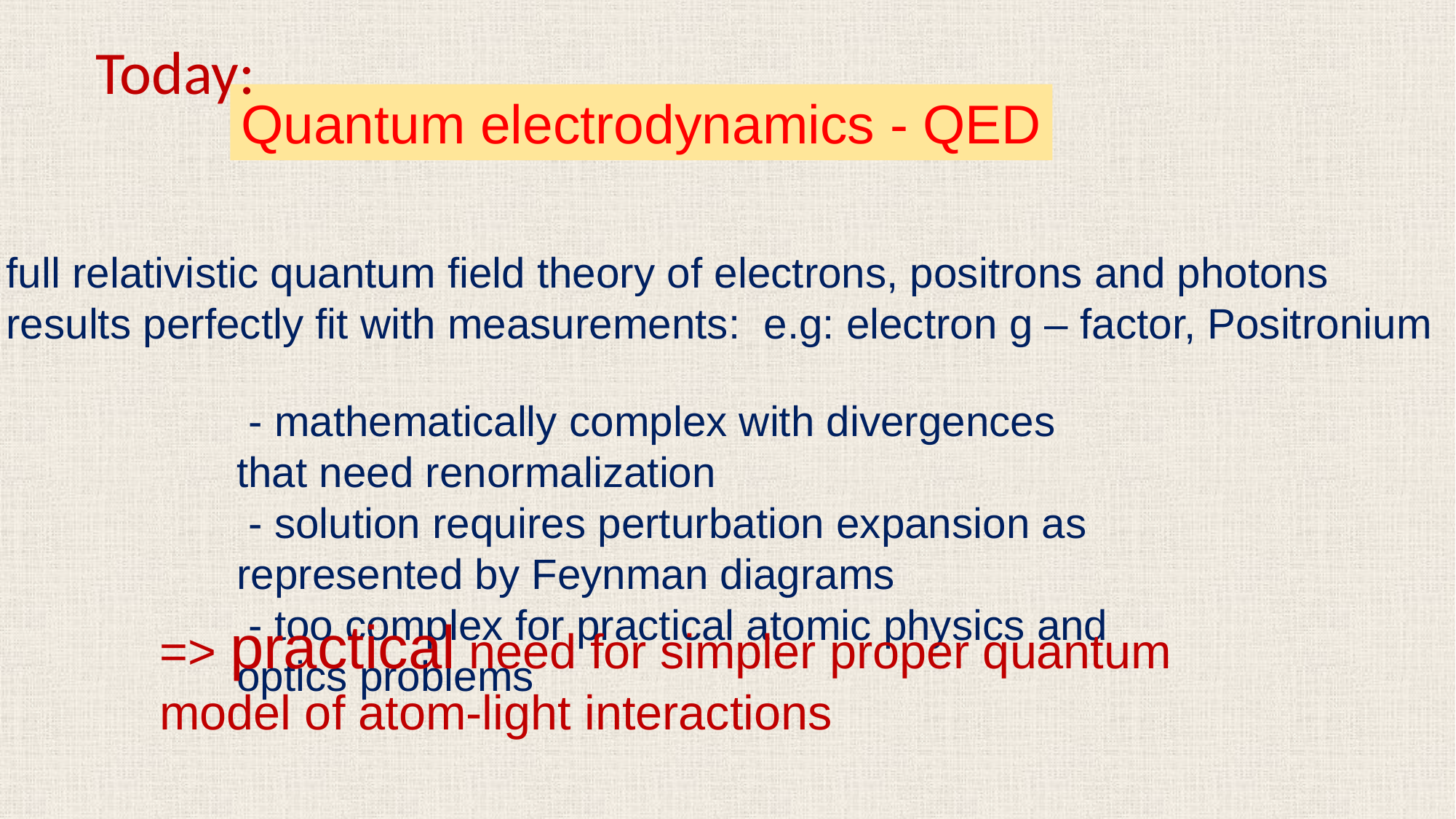

Today:
Quantum electrodynamics - QED
 + full relativistic quantum field theory of electrons, positrons and photons
 + results perfectly fit with measurements:  e.g: electron g – factor, Positronium
 - mathematically complex with divergences that need renormalization
 - solution requires perturbation expansion as represented by Feynman diagrams
 - too complex for practical atomic physics and optics problems
=> practical need for simpler proper quantum model of atom-light interactions